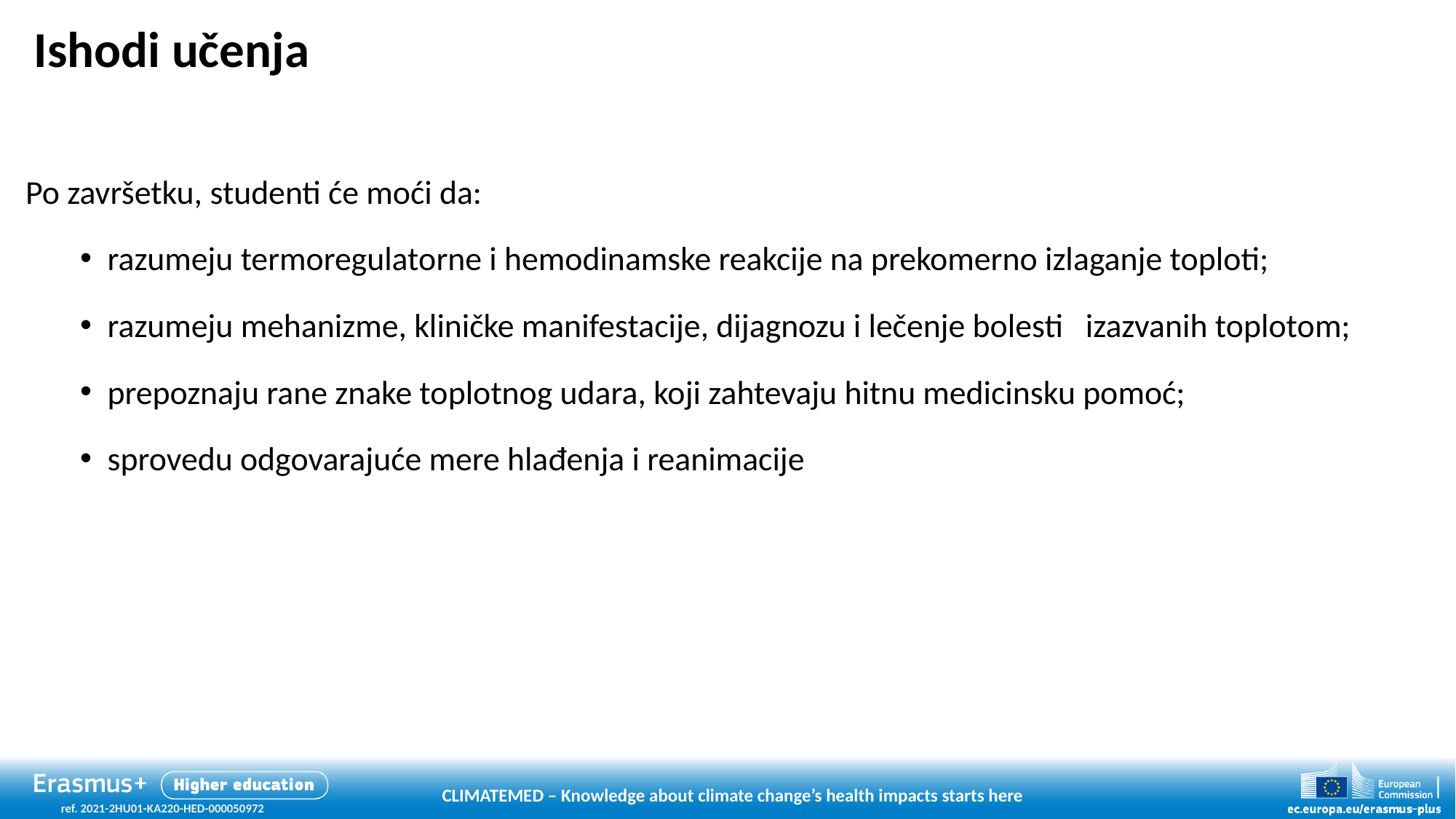

# Ishodi učenja
Po završetku, studenti će moći da:
razumeju termoregulatorne i hemodinamske reakcije na prekomerno izlaganje toploti;
razumeju mehanizme, kliničke manifestacije, dijagnozu i lečenje bolesti   izazvanih toplotom;
prepoznaju rane znake toplotnog udara, koji zahtevaju hitnu medicinsku pomoć;
sprovedu odgovarajuće mere hlađenja i reanimacije